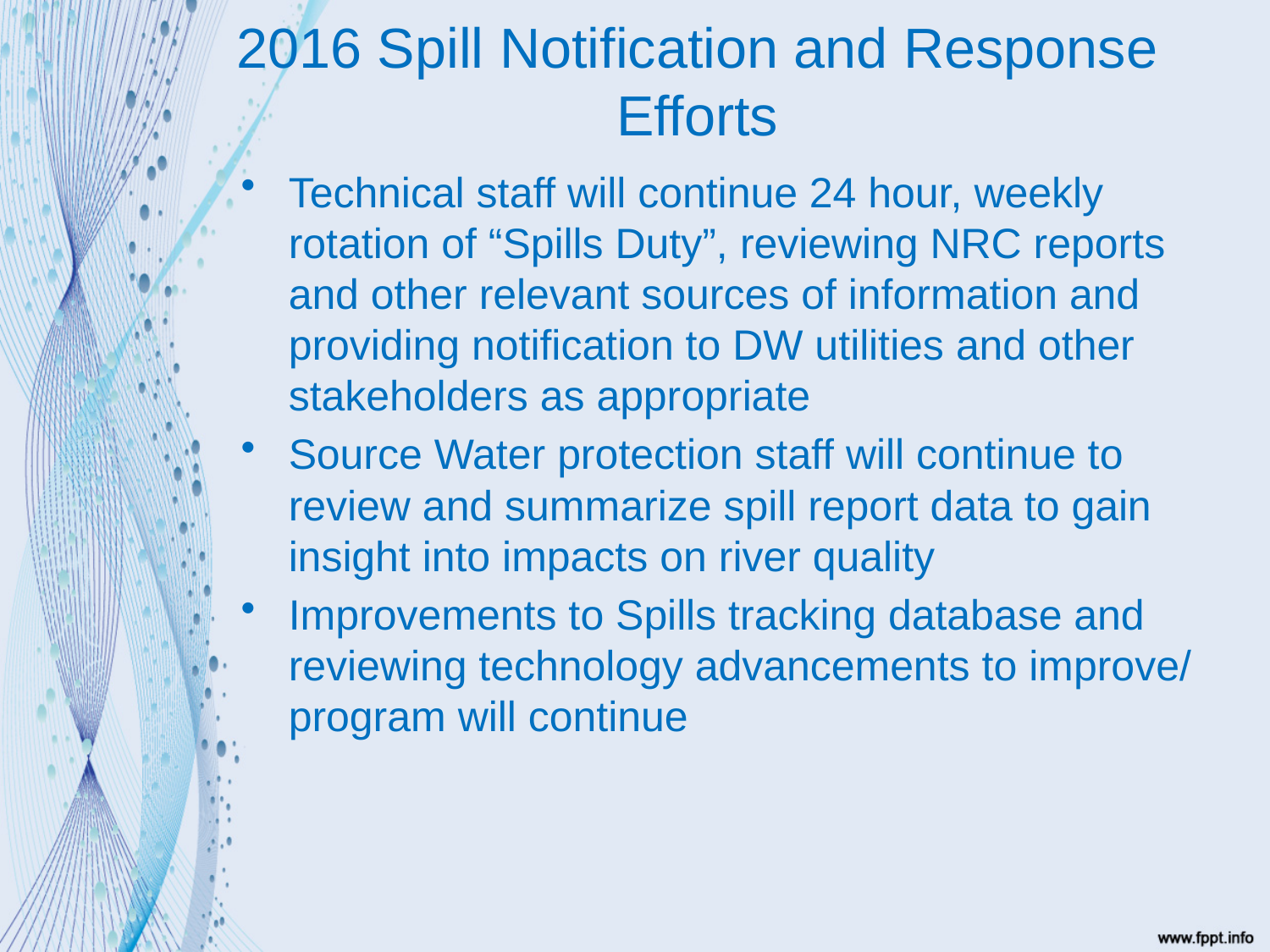

# 2016 Spill Notification and Response Efforts
Technical staff will continue 24 hour, weekly rotation of “Spills Duty”, reviewing NRC reports and other relevant sources of information and providing notification to DW utilities and other stakeholders as appropriate
Source Water protection staff will continue to review and summarize spill report data to gain insight into impacts on river quality
Improvements to Spills tracking database and reviewing technology advancements to improve/ program will continue